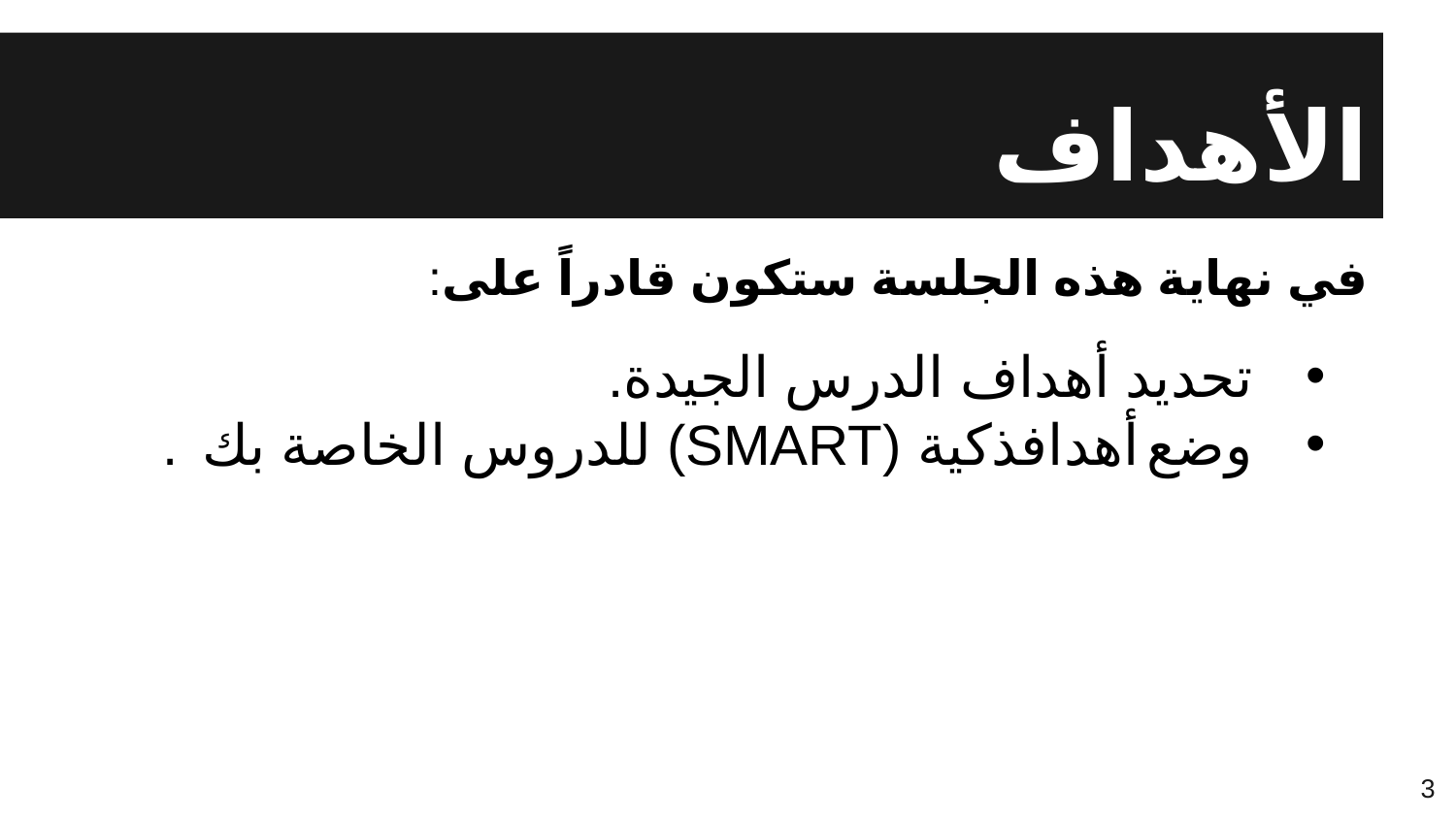

# الأهداف
في نهاية هذه الجلسة ستكون قادراً على:

تحديد أهداف الدرس الجيدة.
وضع أهدافذكية (SMART) للدروس الخاصة بك  .

3